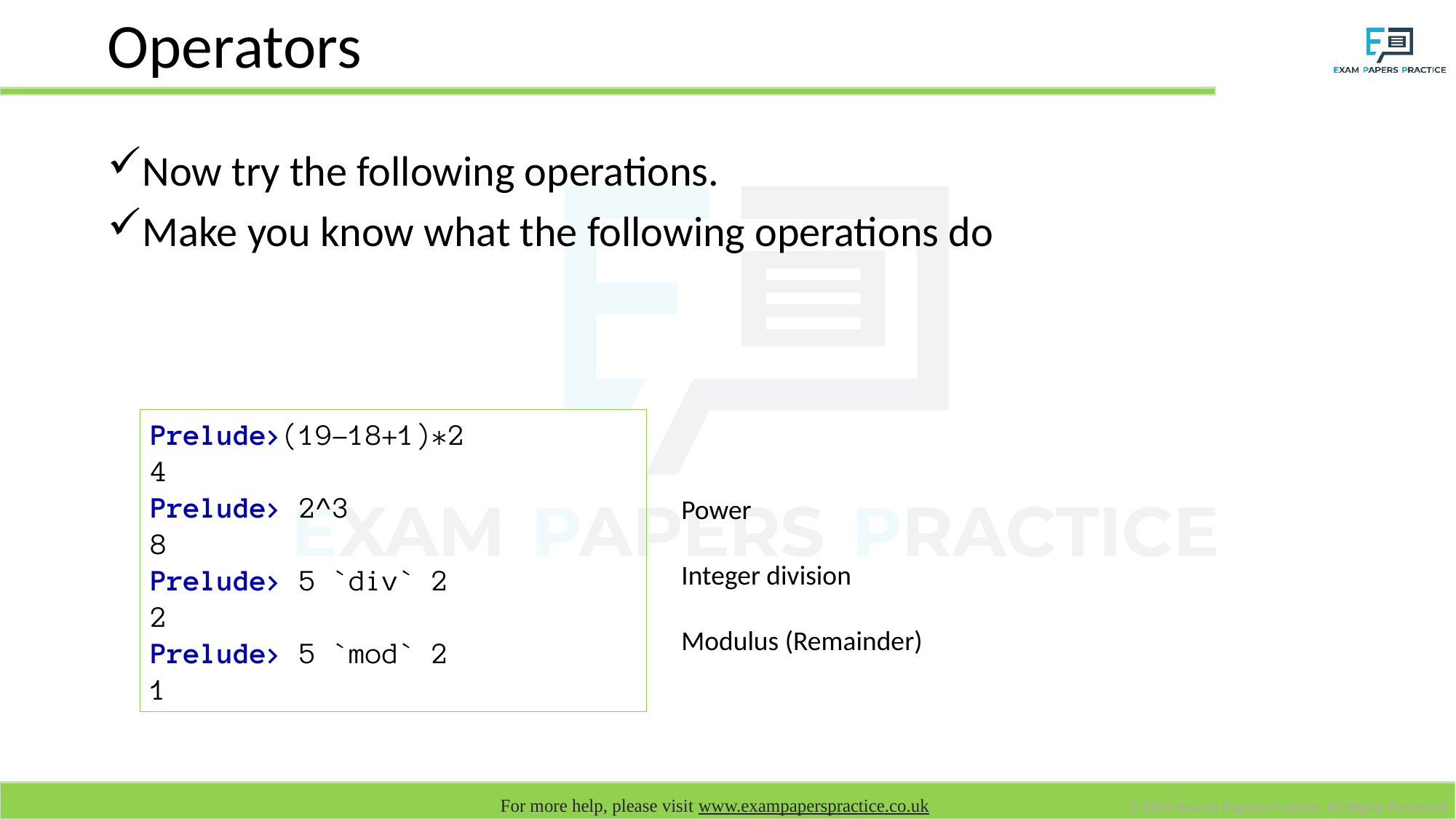

# Operators
Now try the following operations.
Make you know what the following operations do

Prelude>(19-18+1)*2
4
Prelude> 2^3
8
Prelude> 5 `div` 2
2
Prelude> 5 `mod` 2
1

Power

Integer division

Modulus (Remainder)